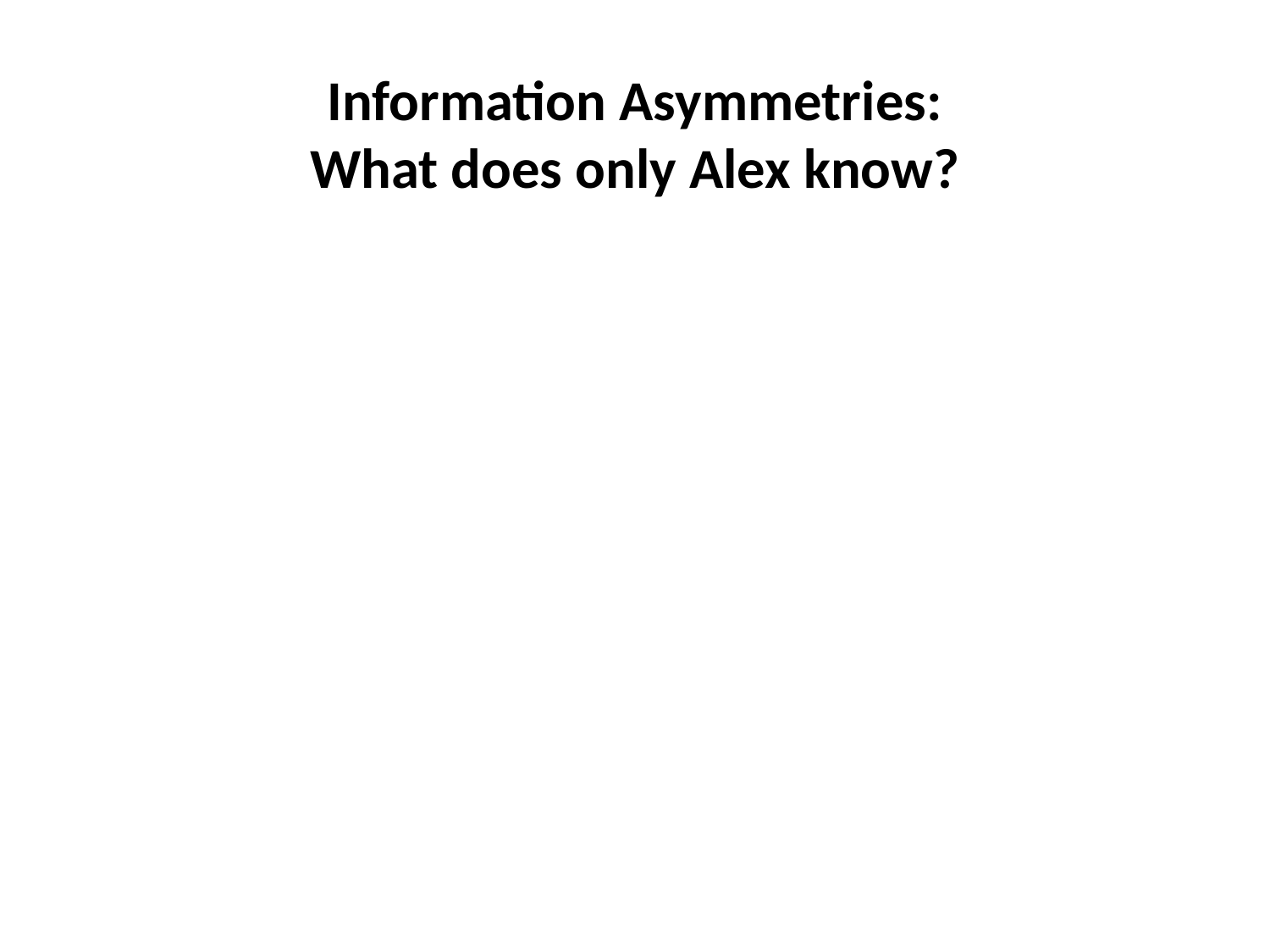

# Information Asymmetries: What does only Alex know?